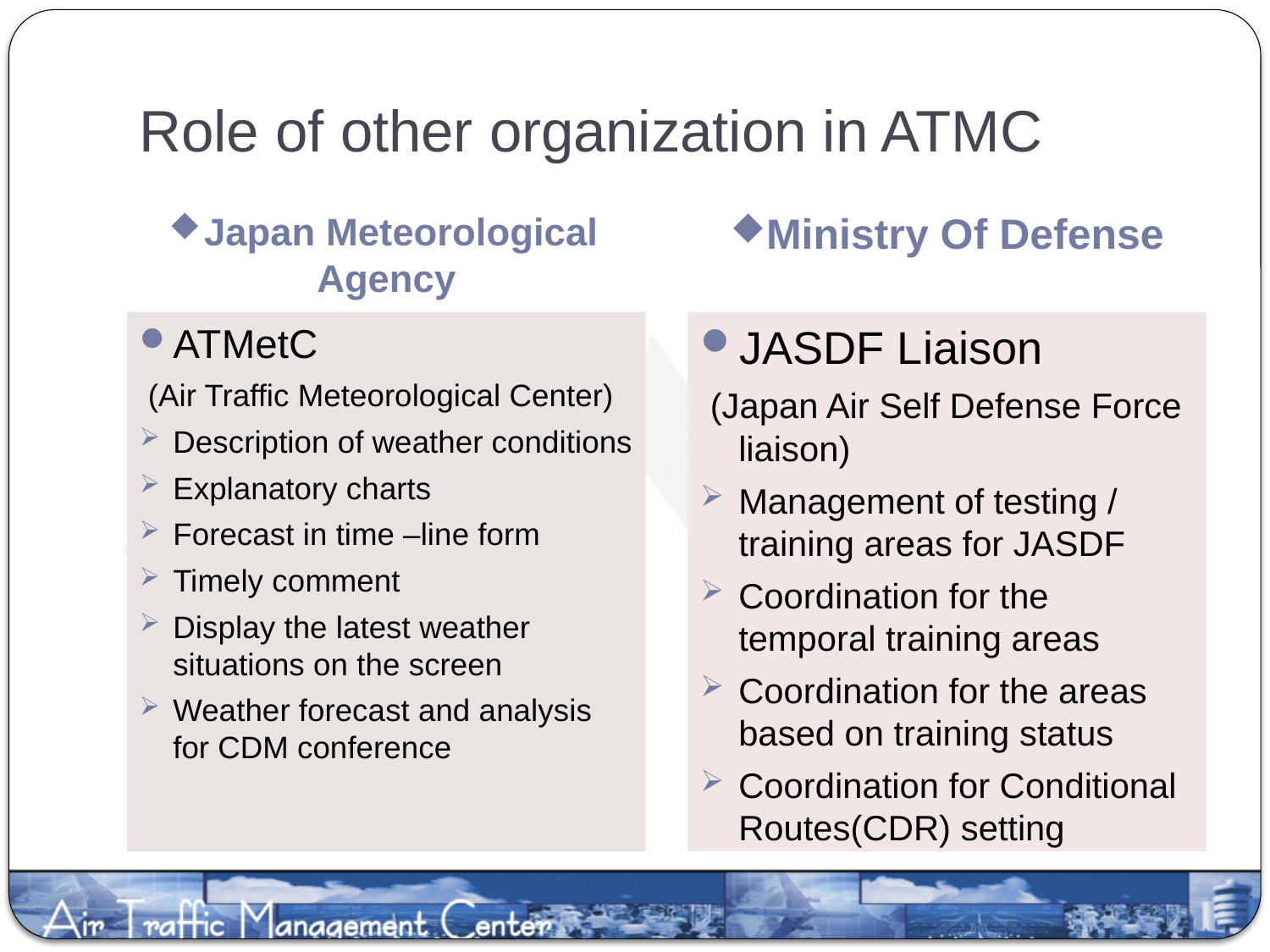

# Role of other organization in ATMC
Japan Meteorological Agency
Ministry Of Defense
ATMetC
 (Air Traffic Meteorological Center)
Description of weather conditions
Explanatory charts
Forecast in time –line form
Timely comment
Display the latest weather situations on the screen
Weather forecast and analysis for CDM conference

JASDF Liaison
 (Japan Air Self Defense Force liaison)
Management of testing / training areas for JASDF
Coordination for the temporal training areas
Coordination for the areas based on training status
Coordination for Conditional Routes(CDR) setting